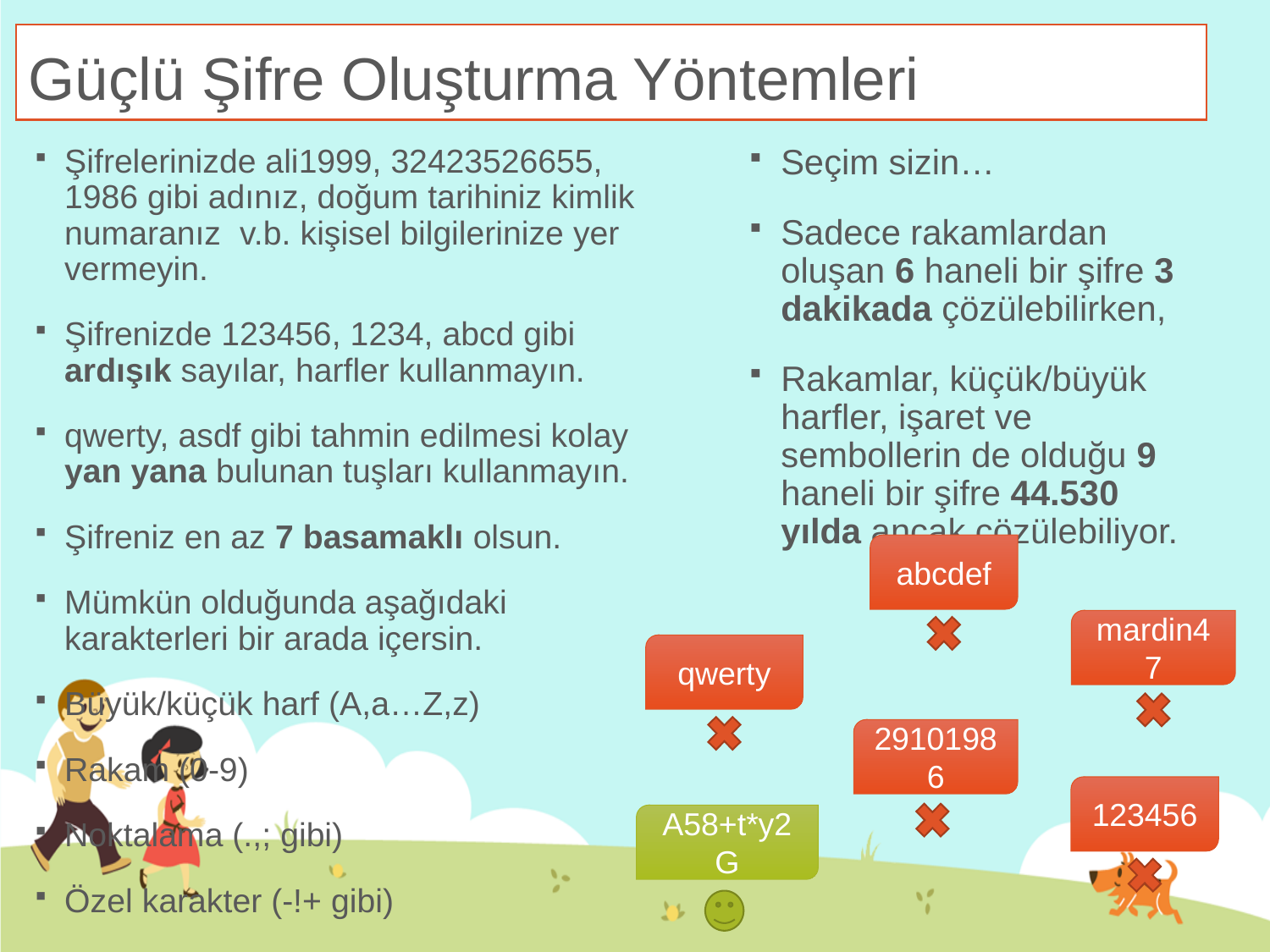

# Güçlü Şifre Oluşturma Yöntemleri
Şifrelerinizde ali1999, 32423526655, 1986 gibi adınız, doğum tarihiniz kimlik numaranız  v.b. kişisel bilgilerinize yer vermeyin.
Şifrenizde 123456, 1234, abcd gibi ardışık sayılar, harfler kullanmayın.
qwerty, asdf gibi tahmin edilmesi kolay yan yana bulunan tuşları kullanmayın.
Şifreniz en az 7 basamaklı olsun.
Mümkün olduğunda aşağıdaki karakterleri bir arada içersin.
Büyük/küçük harf (A,a…Z,z)
Rakam (0-9)
Noktalama (.,; gibi)
Özel karakter (-!+ gibi)
Seçim sizin…
Sadece rakamlardan oluşan 6 haneli bir şifre 3 dakikada çözülebilirken,
Rakamlar, küçük/büyük harfler, işaret ve sembollerin de olduğu 9 haneli bir şifre 44.530 yılda ancak çözülebiliyor.

abcdef

mardin47
qwerty

29101986
123456

A58+t*y2G